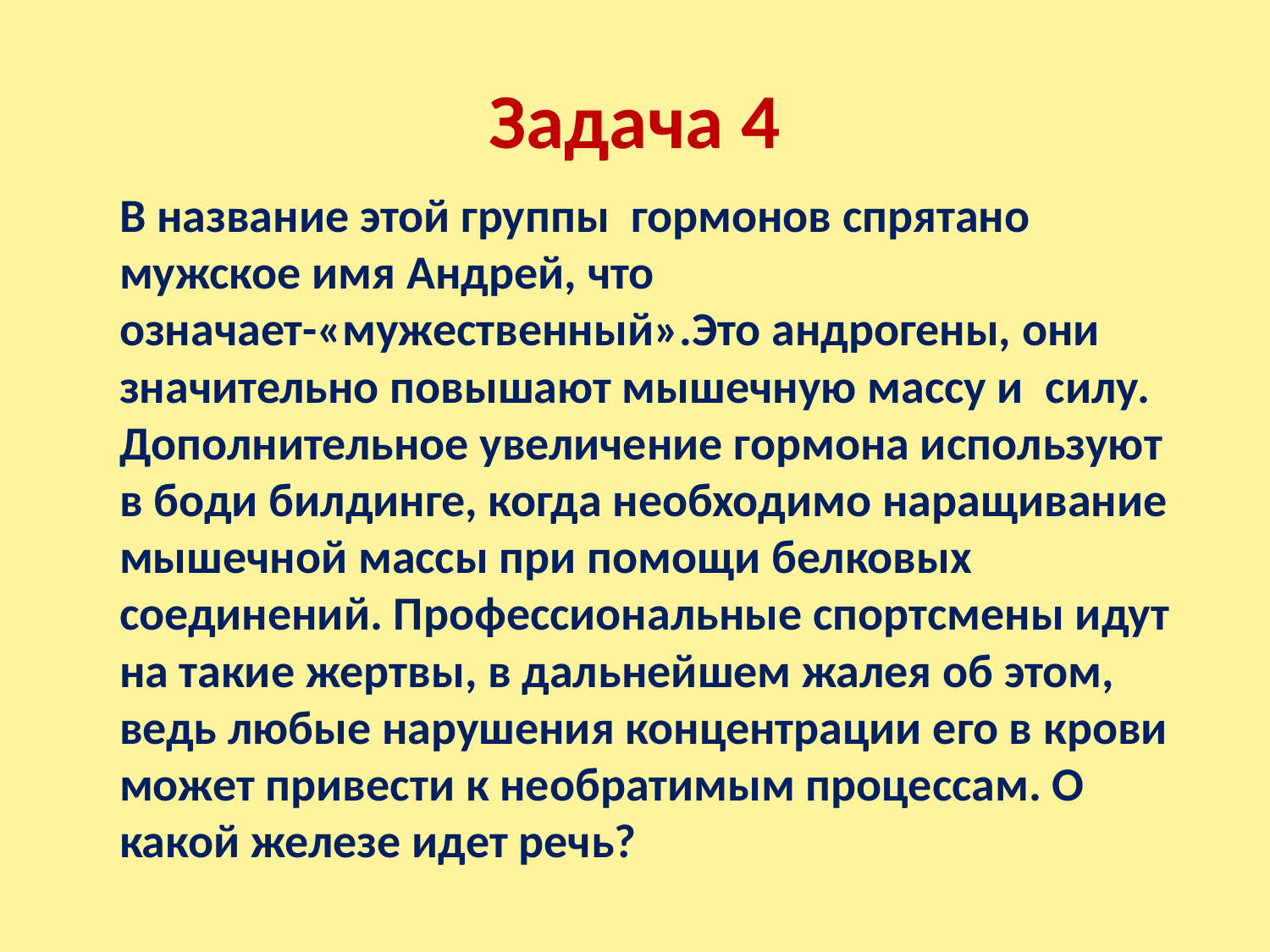

# Задача 4
    В название этой группы  гормонов спрятано мужское имя Андрей, что означает-«мужественный».Это андрогены, они значительно повышают мышечную массу и  силу.  Дополнительное увеличение гормона используют в боди билдинге, когда необходимо наращивание мышечной массы при помощи белковых соединений. Профессиональные спортсмены идут на такие жертвы, в дальнейшем жалея об этом, ведь любые нарушения концентрации его в крови может привести к необратимым процессам. О какой железе идет речь?